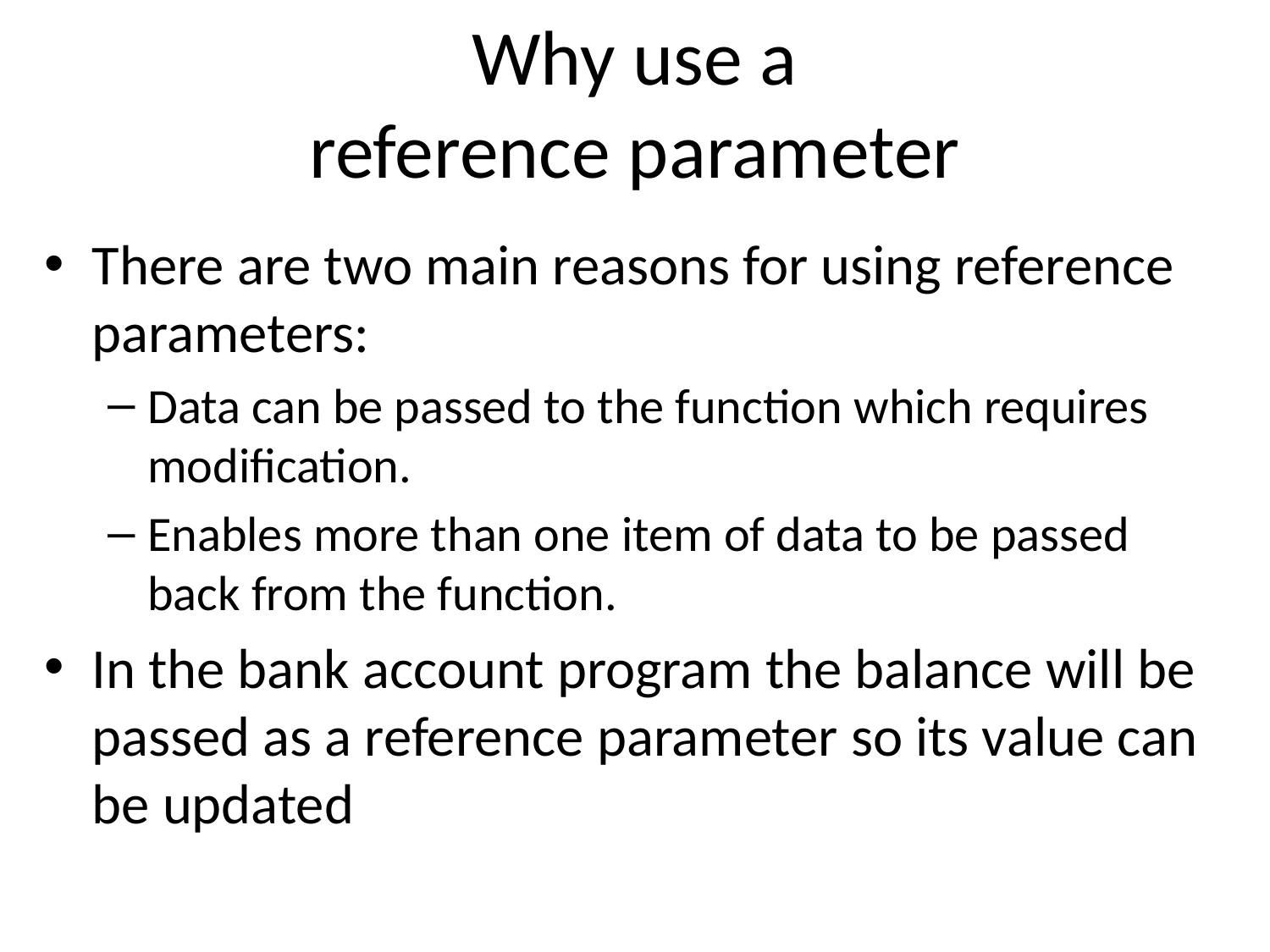

# Why use a reference parameter
There are two main reasons for using reference parameters:
Data can be passed to the function which requires modification.
Enables more than one item of data to be passed back from the function.
In the bank account program the balance will be passed as a reference parameter so its value can be updated